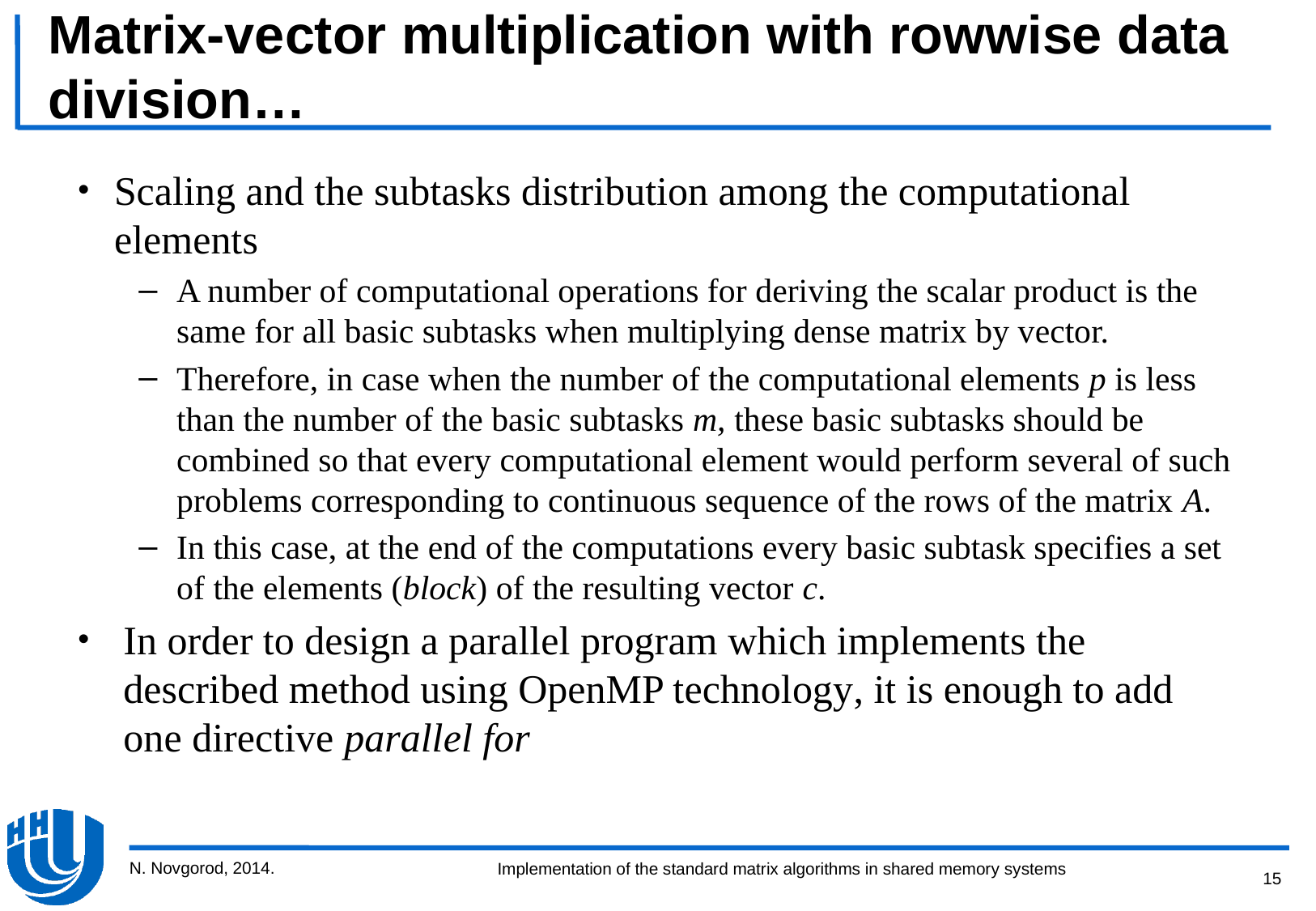

# Matrix-vector multiplication with rowwise data division…
Scaling and the subtasks distribution among the computational elements
A number of computational operations for deriving the scalar product is the same for all basic subtasks when multiplying dense matrix by vector.
Therefore, in case when the number of the computational elements p is less than the number of the basic subtasks m, these basic subtasks should be combined so that every computational element would perform several of such problems corresponding to continuous sequence of the rows of the matrix A.
In this case, at the end of the computations every basic subtask specifies a set of the elements (block) of the resulting vector c.
In order to design a parallel program which implements the described method using OpenMP technology, it is enough to add one directive parallel for

N. Novgorod, 2014.
15
Implementation of the standard matrix algorithms in shared memory systems